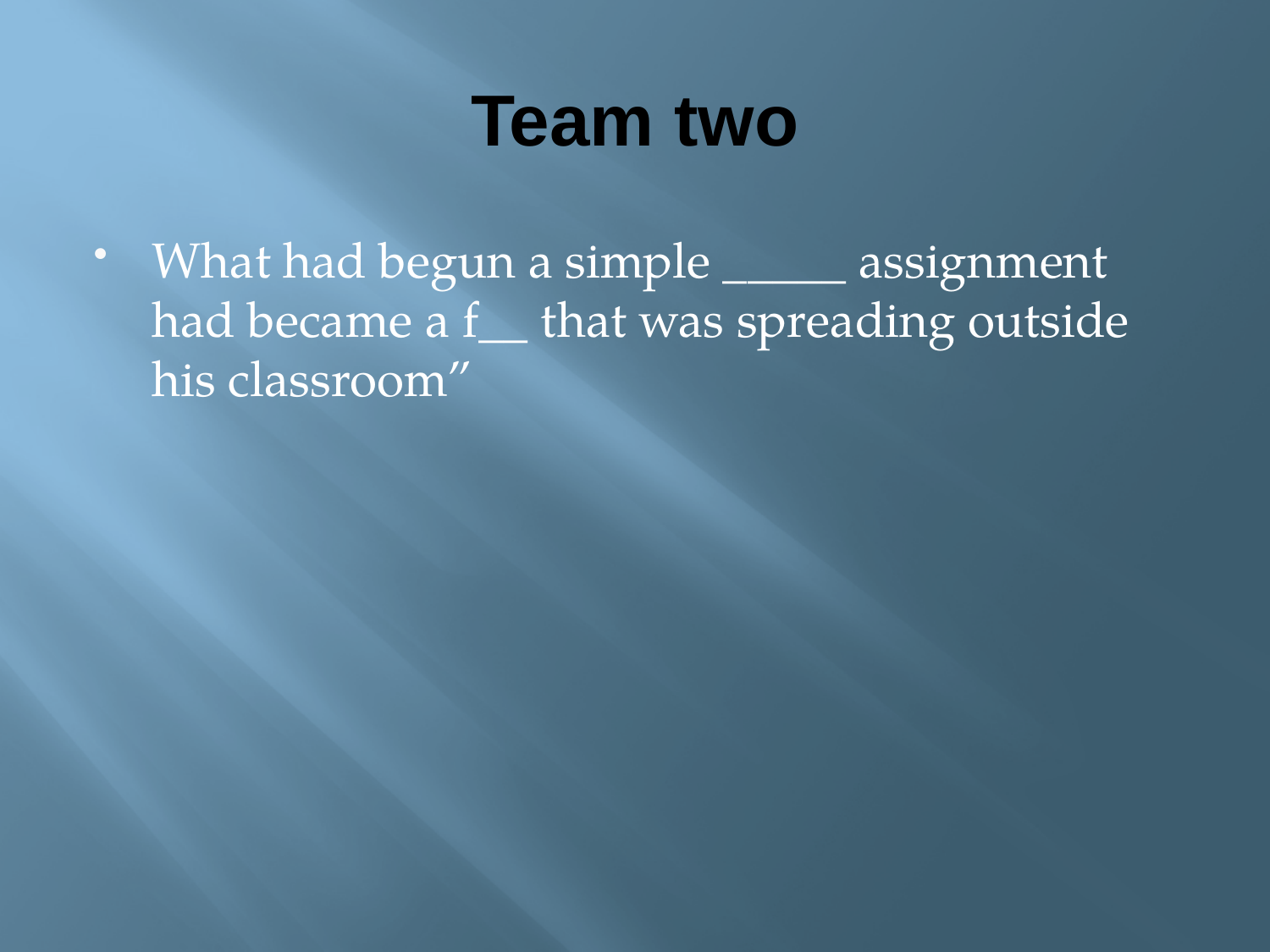

# Team two
What had begun a simple _____ assignment had became a f__ that was spreading outside his classroom”